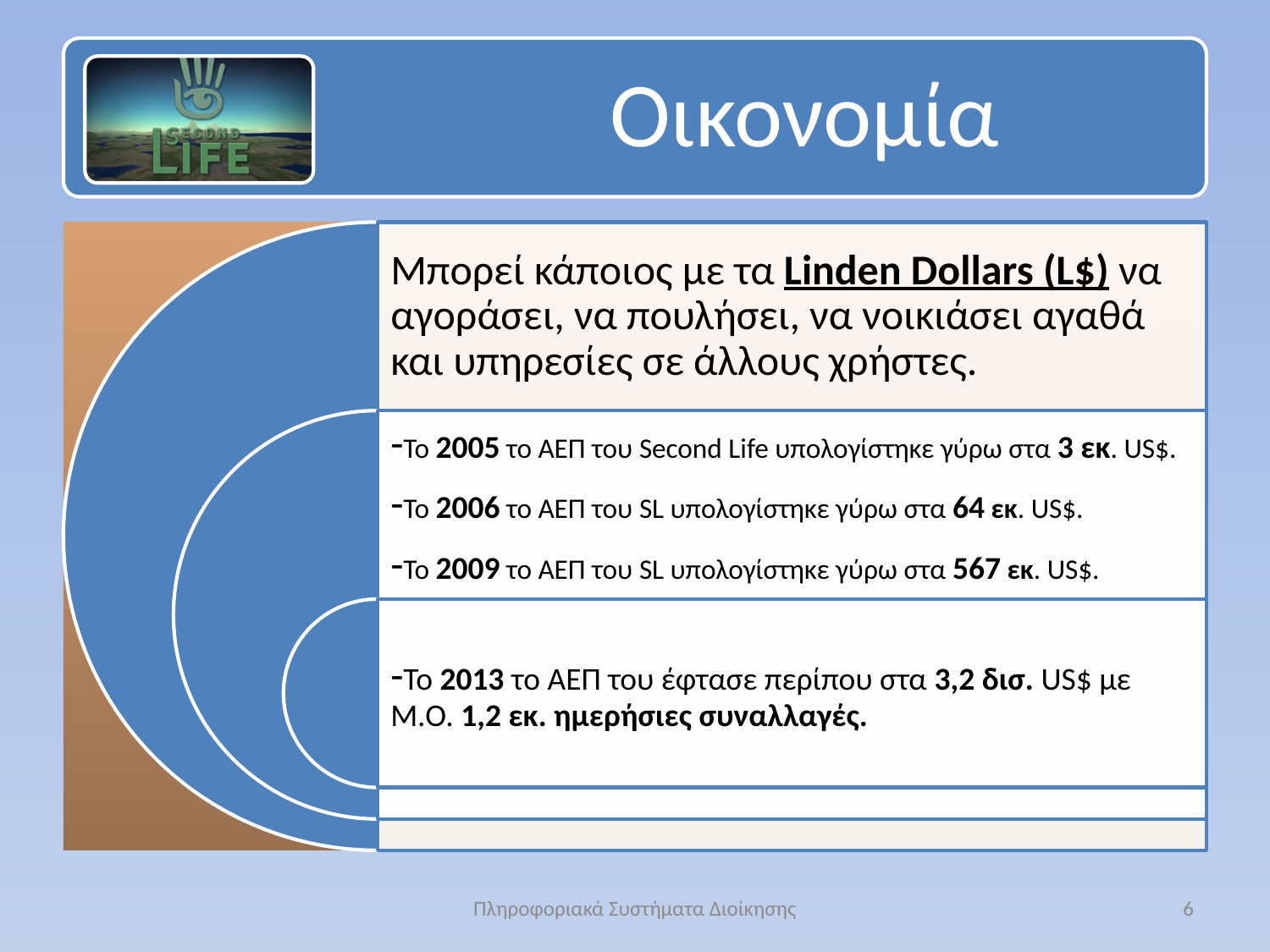

Οικονομία
Μπορεί κάποιος με τα Linden Dollars (L$) να αγοράσει, να πουλήσει, να νοικιάσει αγαθά και υπηρεσίες σε άλλους χρήστες.
-Το 2005 το ΑΕΠ του Second Life υπολογίστηκε γύρω στα 3 εκ. US$.
-Το 2006 το ΑΕΠ του SL υπολογίστηκε γύρω στα 64 εκ. US$.
-Το 2009 το ΑΕΠ του SL υπολογίστηκε γύρω στα 567 εκ. US$.
-To 2013 το ΑΕΠ του έφτασε περίπου στα 3,2 δισ. US$ με Μ.Ο. 1,2 εκ. ημερήσιες συναλλαγές.
Πληροφοριακά Συστήματα Διοίκησης
6